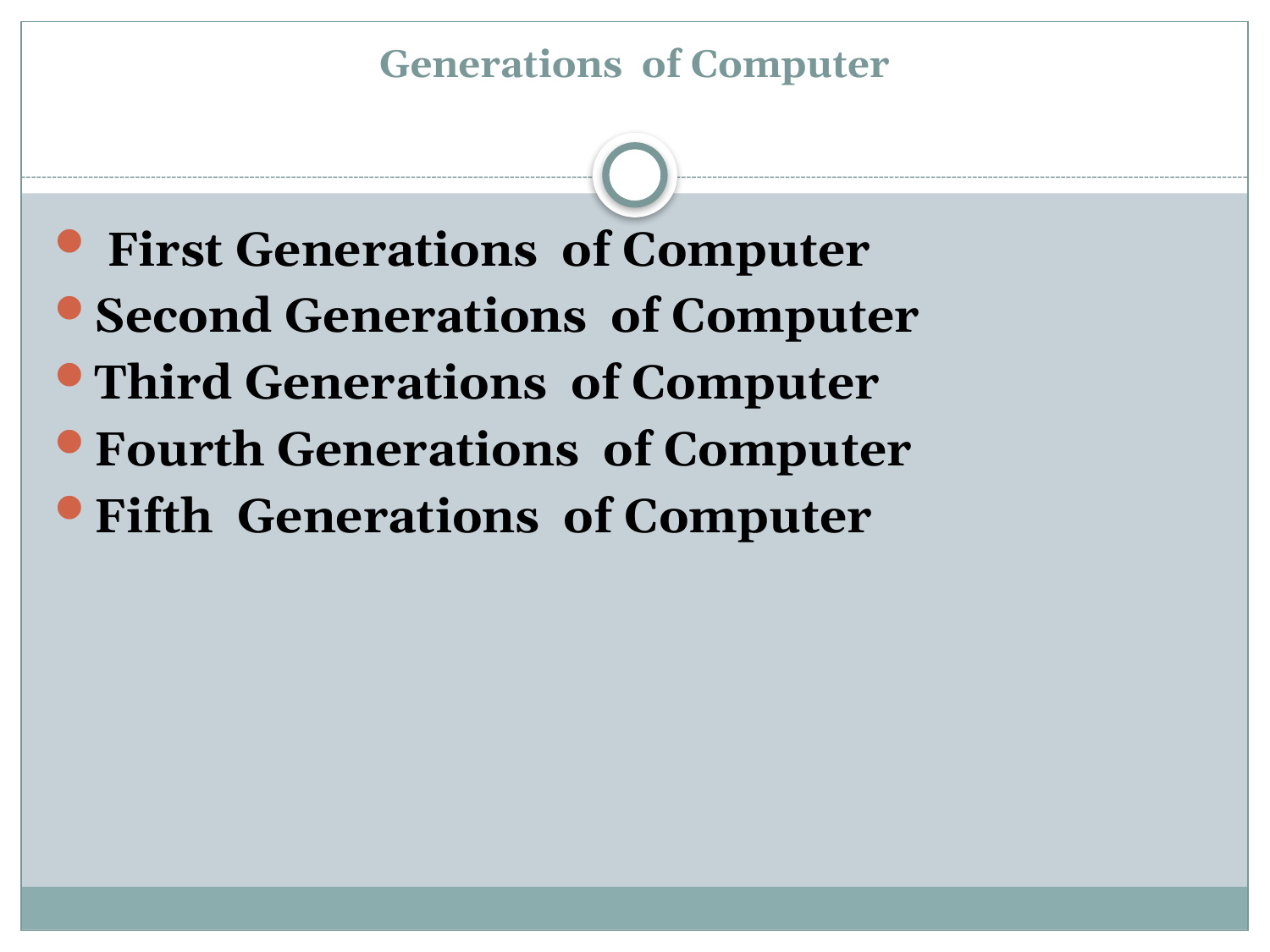

# Generations  of Computer
 First Generations  of Computer
Second Generations  of Computer
Third Generations  of Computer
Fourth Generations  of Computer
Fifth  Generations  of Computer